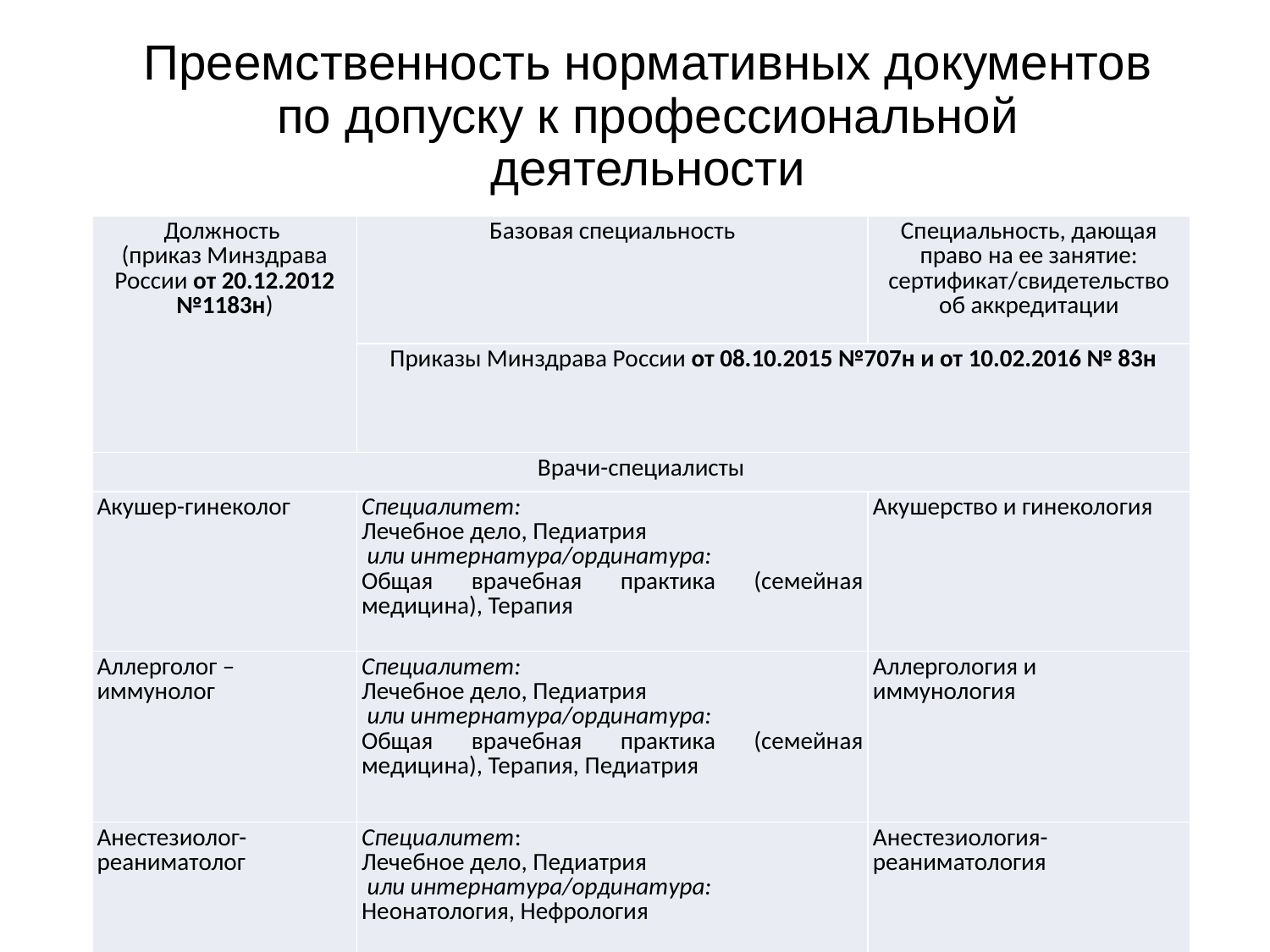

Преемственность нормативных документов по допуску к профессиональной деятельности
| Должность (приказ Минздрава России от 20.12.2012 №1183н) | Базовая специальность | Специальность, дающая право на ее занятие: сертификат/свидетельство об аккредитации |
| --- | --- | --- |
|  | Приказы Минздрава России от 08.10.2015 №707н и от 10.02.2016 № 83н |  |
| Врачи-специалисты |  |  |
| Акушер-гинеколог | Специалитет: Лечебное дело, Педиатрия  или интернатура/ординатура: Общая врачебная практика (семейная медицина), Терапия | Акушерство и гинекология |
| Аллерголог – иммунолог | Специалитет: Лечебное дело, Педиатрия  или интернатура/ординатура: Общая врачебная практика (семейная медицина), Терапия, Педиатрия | Аллергология и иммунология |
| Анестезиолог-реаниматолог | Специалитет: Лечебное дело, Педиатрия  или интернатура/ординатура: Неонатология, Нефрология | Анестезиология-реаниматология |